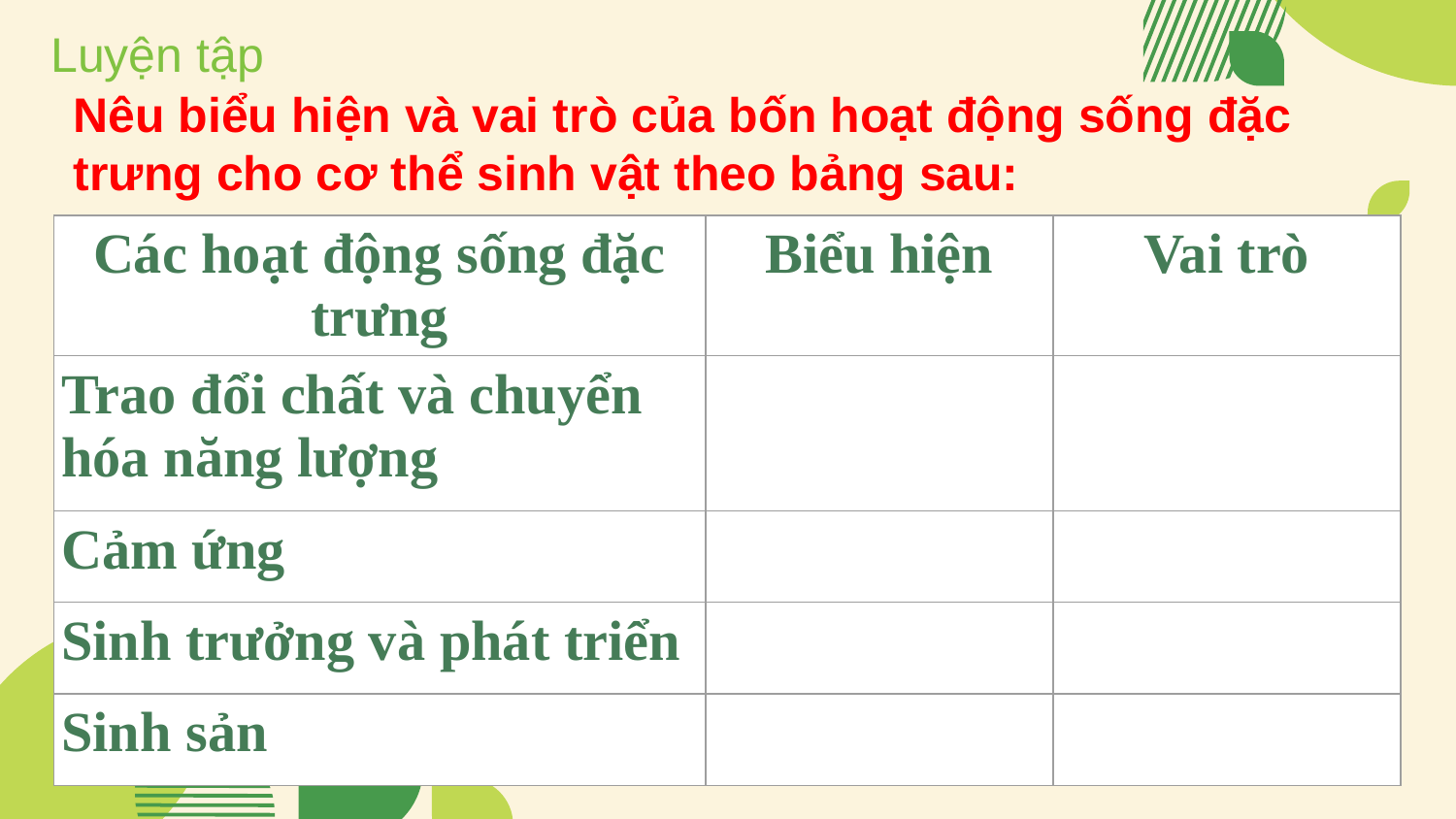

# Luyện tập
Nêu biểu hiện và vai trò của bốn hoạt động sống đặc trưng cho cơ thể sinh vật theo bảng sau:

| Các hoạt động sống đặc trưng | Biểu hiện | Vai trò |
| --- | --- | --- |
| Trao đổi chất và chuyển hóa năng lượng |  |  |
| Cảm ứng |  |  |
| Sinh trưởng và phát triển |  |  |
| Sinh sản |  |  |